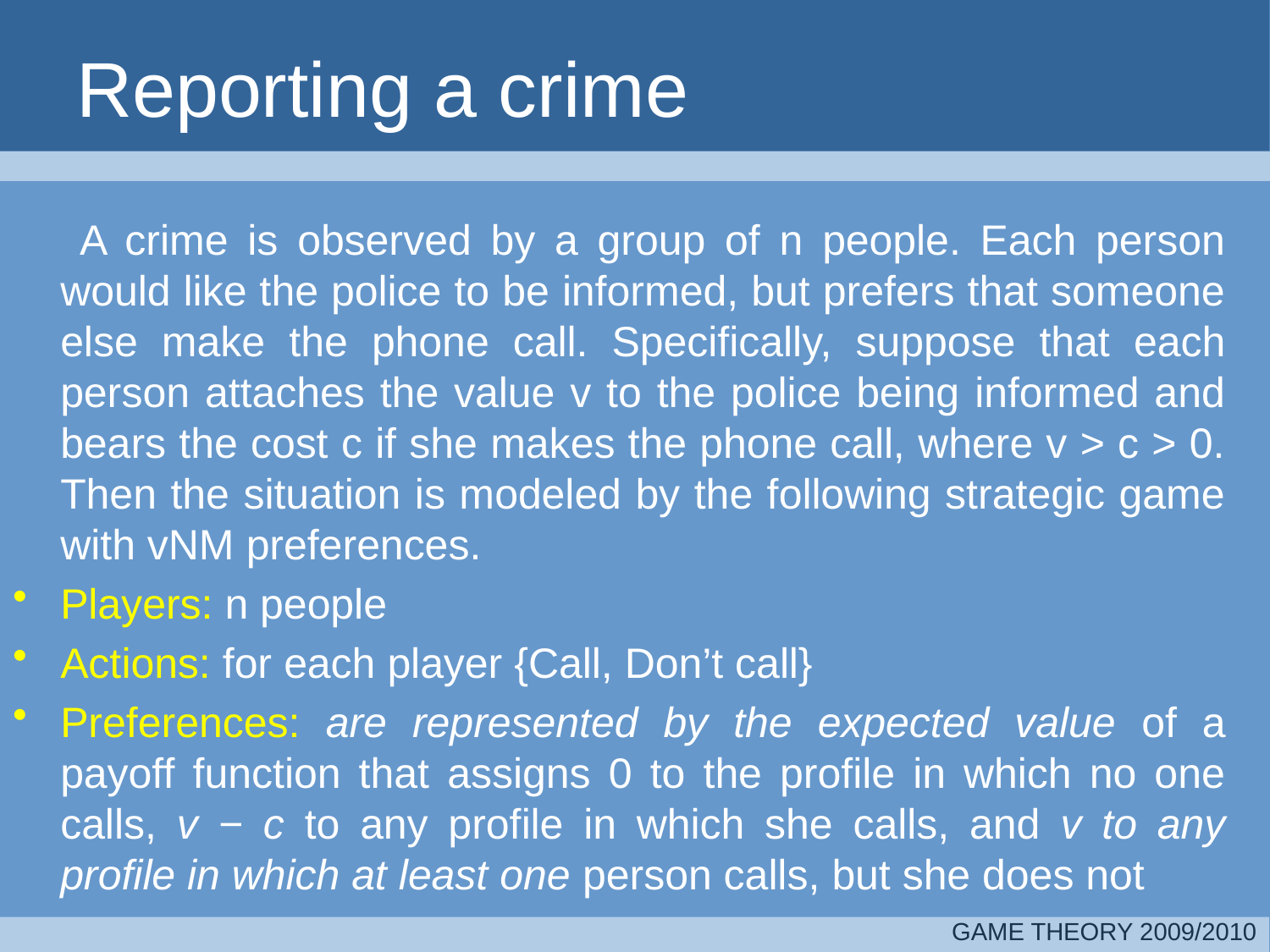

# Reporting a crime
	 A crime is observed by a group of n people. Each person would like the police to be informed, but prefers that someone else make the phone call. Specifically, suppose that each person attaches the value v to the police being informed and bears the cost c if she makes the phone call, where v > c > 0. Then the situation is modeled by the following strategic game with vNM preferences.
Players: n people
Actions: for each player {Call, Don’t call}
Preferences: are represented by the expected value of a payoff function that assigns 0 to the profile in which no one calls, v − c to any profile in which she calls, and v to any profile in which at least one person calls, but she does not

GAME THEORY 2009/2010